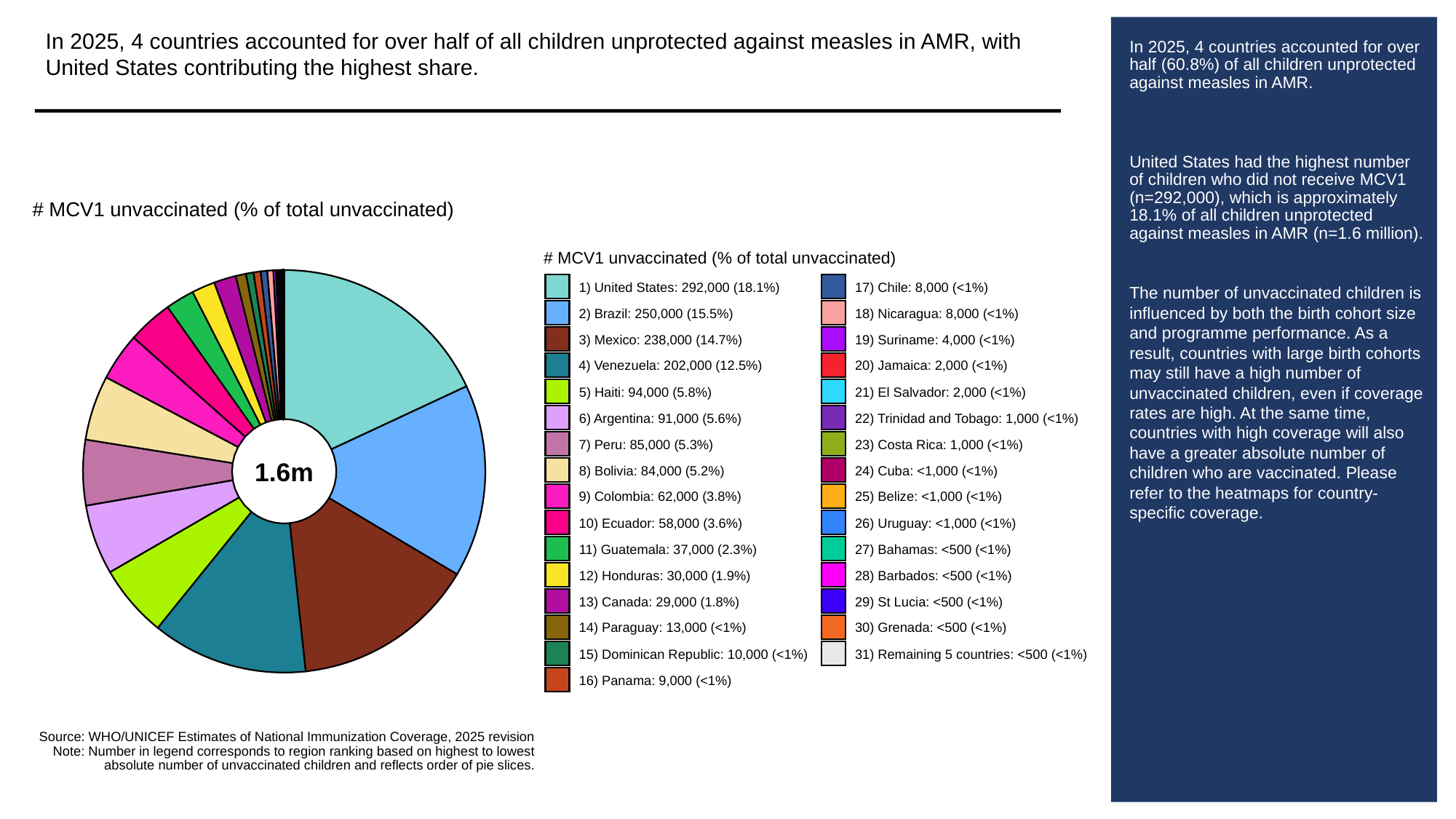

In 2025, 4 countries accounted for over half of all children unprotected against measles in AMR, with United States contributing the highest share.
# In 2025, 4 countries accounted for over half (60.8%) of all children unprotected against measles in AMR.

United States had the highest number of children who did not receive MCV1 (n=292,000), which is approximately 18.1% of all children unprotected against measles in AMR (n=1.6 million).

The number of unvaccinated children is influenced by both the birth cohort size and programme performance. As a result, countries with large birth cohorts may still have a high number of unvaccinated children, even if coverage rates are high. At the same time, countries with high coverage will also have a greater absolute number of children who are vaccinated. Please refer to the heatmaps for country-specific coverage.

# MCV1 unvaccinated (% of total unvaccinated)
# MCV1 unvaccinated (% of total unvaccinated)

1) United States: 292,000 (18.1%)
17) Chile: 8,000 (<1%)

2) Brazil: 250,000 (15.5%)
18) Nicaragua: 8,000 (<1%)

3) Mexico: 238,000 (14.7%)
19) Suriname: 4,000 (<1%)

4) Venezuela: 202,000 (12.5%)
20) Jamaica: 2,000 (<1%)

5) Haiti: 94,000 (5.8%)
21) El Salvador: 2,000 (<1%)

6) Argentina: 91,000 (5.6%)
22) Trinidad and Tobago: 1,000 (<1%)

7) Peru: 85,000 (5.3%)
23) Costa Rica: 1,000 (<1%)

1.6m
8) Bolivia: 84,000 (5.2%)
24) Cuba: <1,000 (<1%)

9) Colombia: 62,000 (3.8%)
25) Belize: <1,000 (<1%)

10) Ecuador: 58,000 (3.6%)
26) Uruguay: <1,000 (<1%)

11) Guatemala: 37,000 (2.3%)
27) Bahamas: <500 (<1%)

12) Honduras: 30,000 (1.9%)
28) Barbados: <500 (<1%)

13) Canada: 29,000 (1.8%)
29) St Lucia: <500 (<1%)

14) Paraguay: 13,000 (<1%)
30) Grenada: <500 (<1%)

15) Dominican Republic: 10,000 (<1%)
31) Remaining 5 countries: <500 (<1%)

16) Panama: 9,000 (<1%)
Source: WHO/UNICEF Estimates of National Immunization Coverage, 2025 revision
Note: Number in legend corresponds to region ranking based on highest to lowest
absolute number of unvaccinated children and reflects order of pie slices.